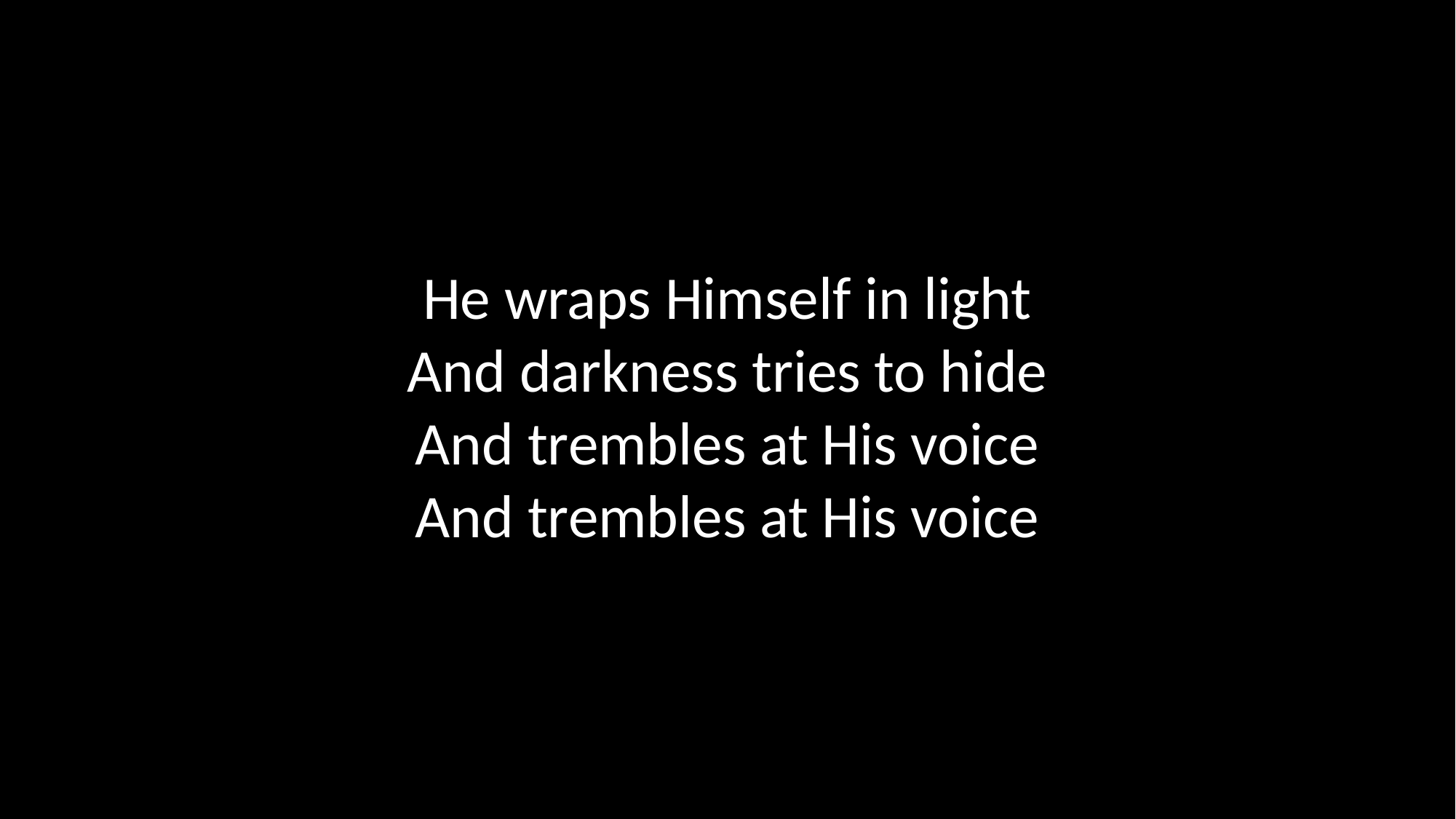

He wraps Himself in light
And darkness tries to hide
And trembles at His voice
And trembles at His voice